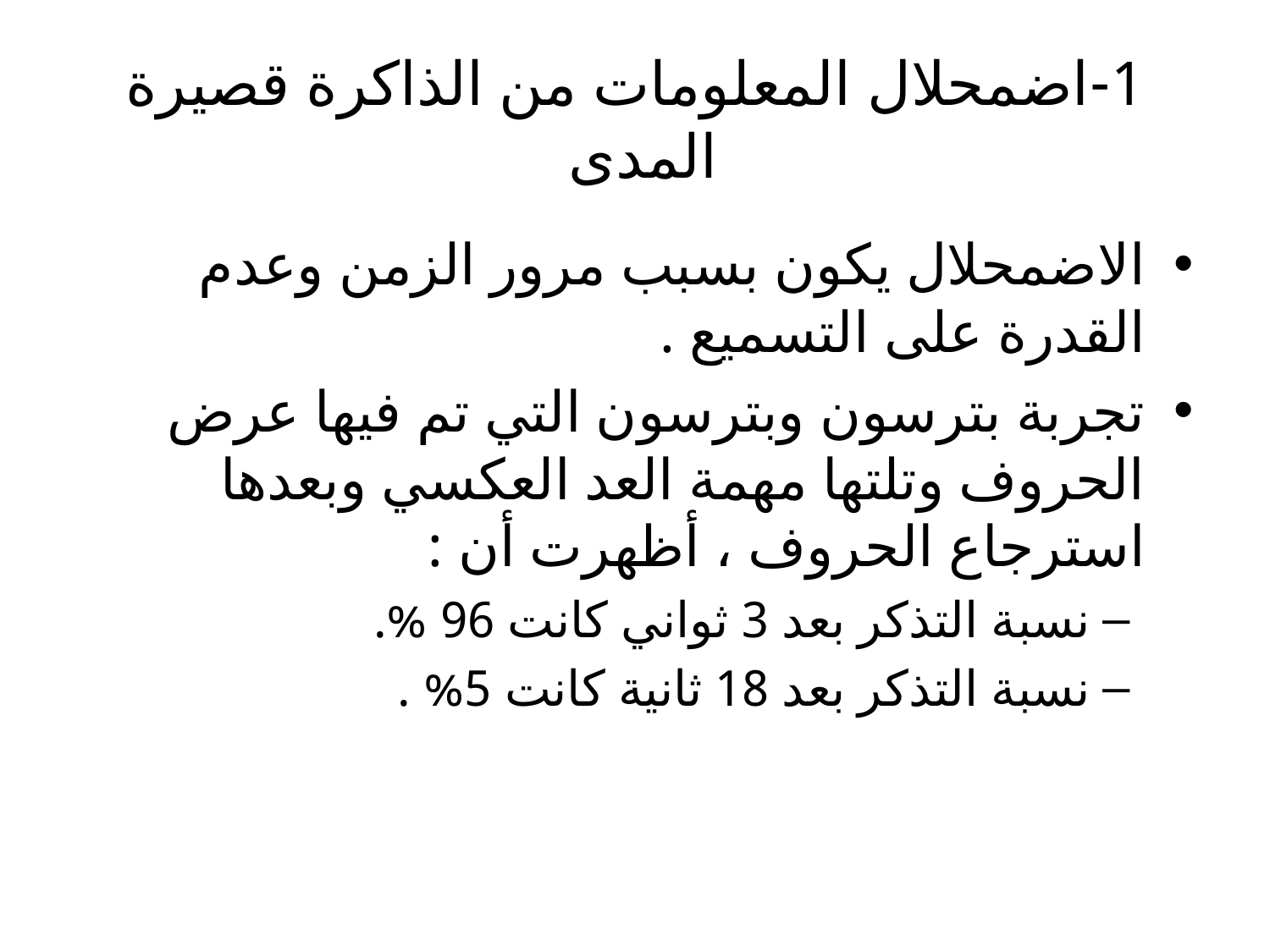

# 1-اضمحلال المعلومات من الذاكرة قصيرة المدى
الاضمحلال يكون بسبب مرور الزمن وعدم القدرة على التسميع .
تجربة بترسون وبترسون التي تم فيها عرض الحروف وتلتها مهمة العد العكسي وبعدها استرجاع الحروف ، أظهرت أن :
نسبة التذكر بعد 3 ثواني كانت 96 %.
نسبة التذكر بعد 18 ثانية كانت 5% .